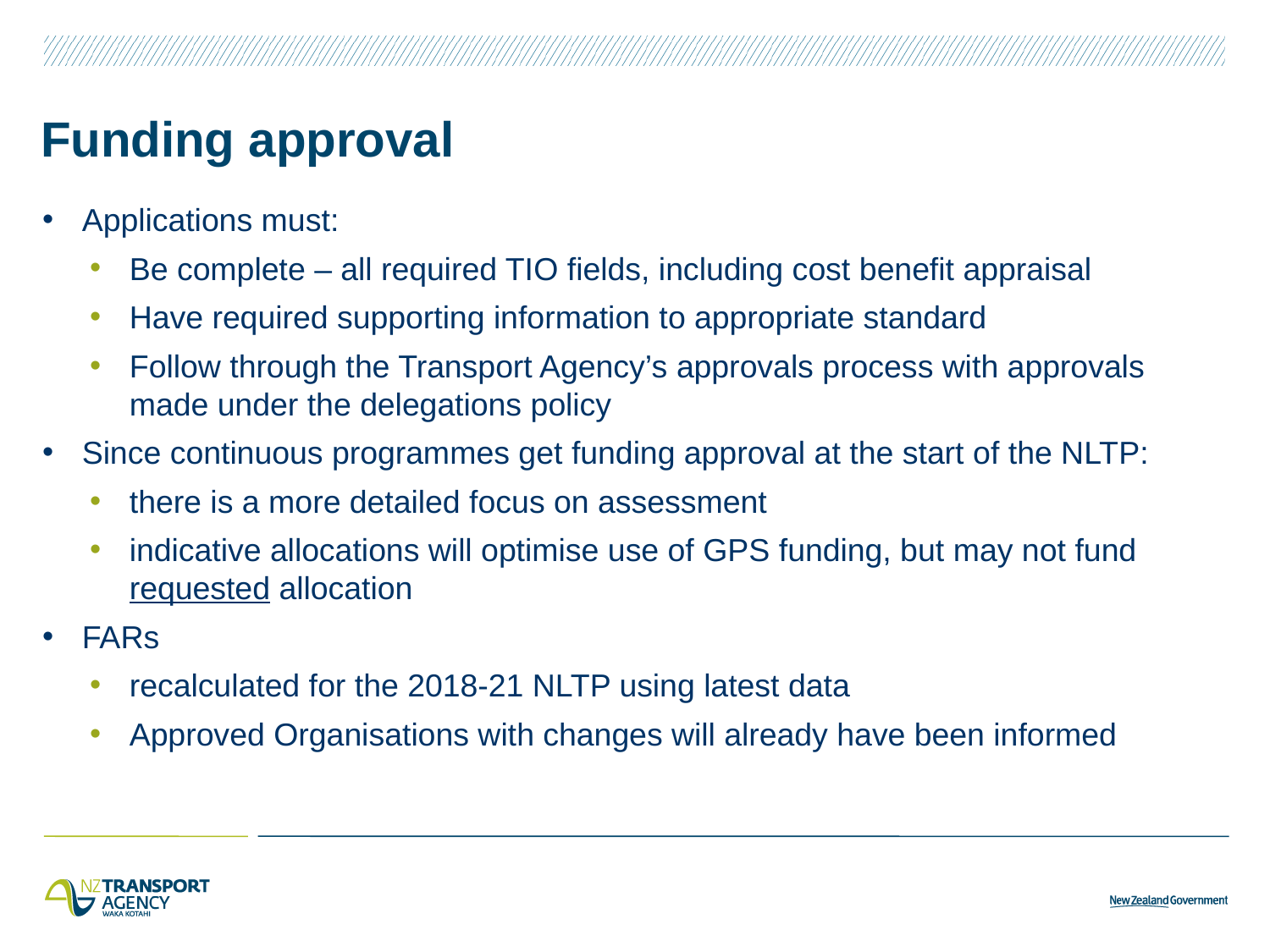

# Funding approval
Applications must:
Be complete – all required TIO fields, including cost benefit appraisal
Have required supporting information to appropriate standard
Follow through the Transport Agency’s approvals process with approvals made under the delegations policy
Since continuous programmes get funding approval at the start of the NLTP:
there is a more detailed focus on assessment
indicative allocations will optimise use of GPS funding, but may not fund requested allocation
FARs
recalculated for the 2018-21 NLTP using latest data
Approved Organisations with changes will already have been informed